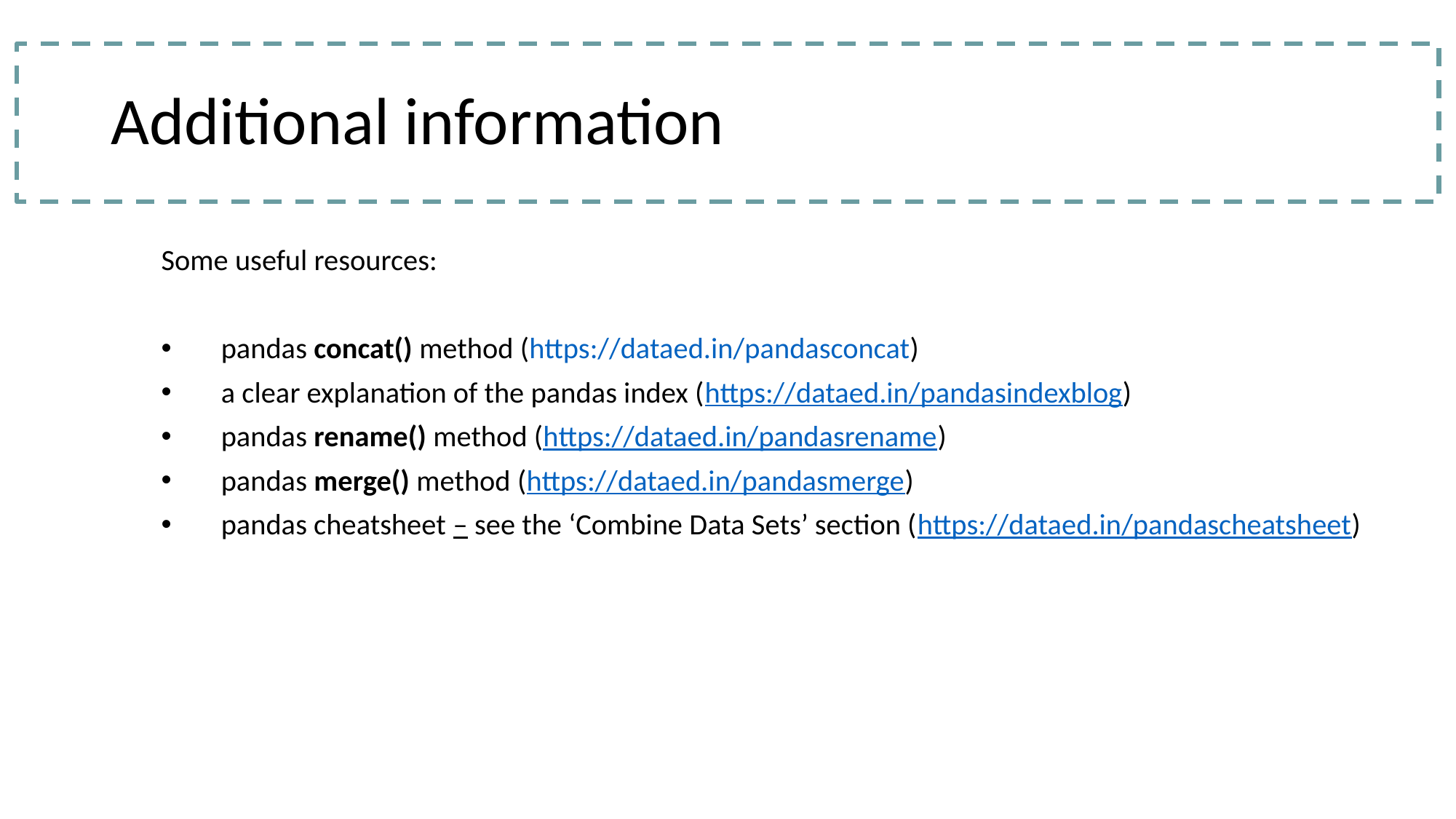

# Additional information

Some useful resources:

pandas concat() method (https://dataed.in/pandasconcat)
a clear explanation of the pandas index (https://dataed.in/pandasindexblog)
pandas rename() method (https://dataed.in/pandasrename)
pandas merge() method (https://dataed.in/pandasmerge)
pandas cheatsheet – see the ‘Combine Data Sets’ section (https://dataed.in/pandascheatsheet)